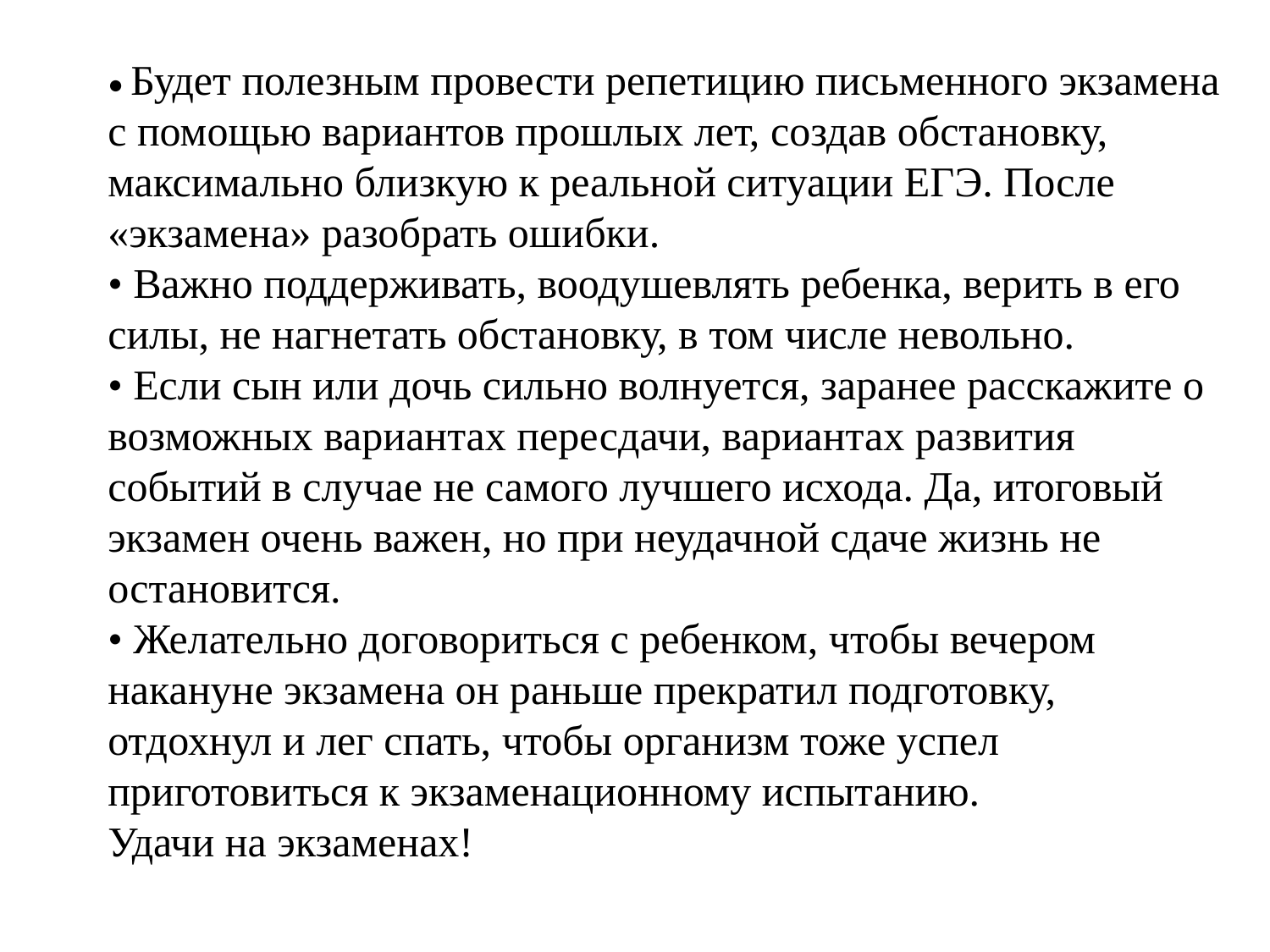

• Будет полезным провести репетицию письменного экзамена с помощью вариантов прошлых лет, создав обстановку, максимально близкую к реальной ситуации ЕГЭ. После «экзамена» разобрать ошибки.
• Важно поддерживать, воодушевлять ребенка, верить в его силы, не нагнетать обстановку, в том числе невольно.
• Если сын или дочь сильно волнуется, заранее расскажите о возможных вариантах пересдачи, вариантах развития событий в случае не самого лучшего исхода. Да, итоговый экзамен очень важен, но при неудачной сдаче жизнь не остановится.
• Желательно договориться с ребенком, чтобы вечером накануне экзамена он раньше прекратил подготовку, отдохнул и лег спать, чтобы организм тоже успел приготовиться к экзаменационному испытанию.
Удачи на экзаменах!